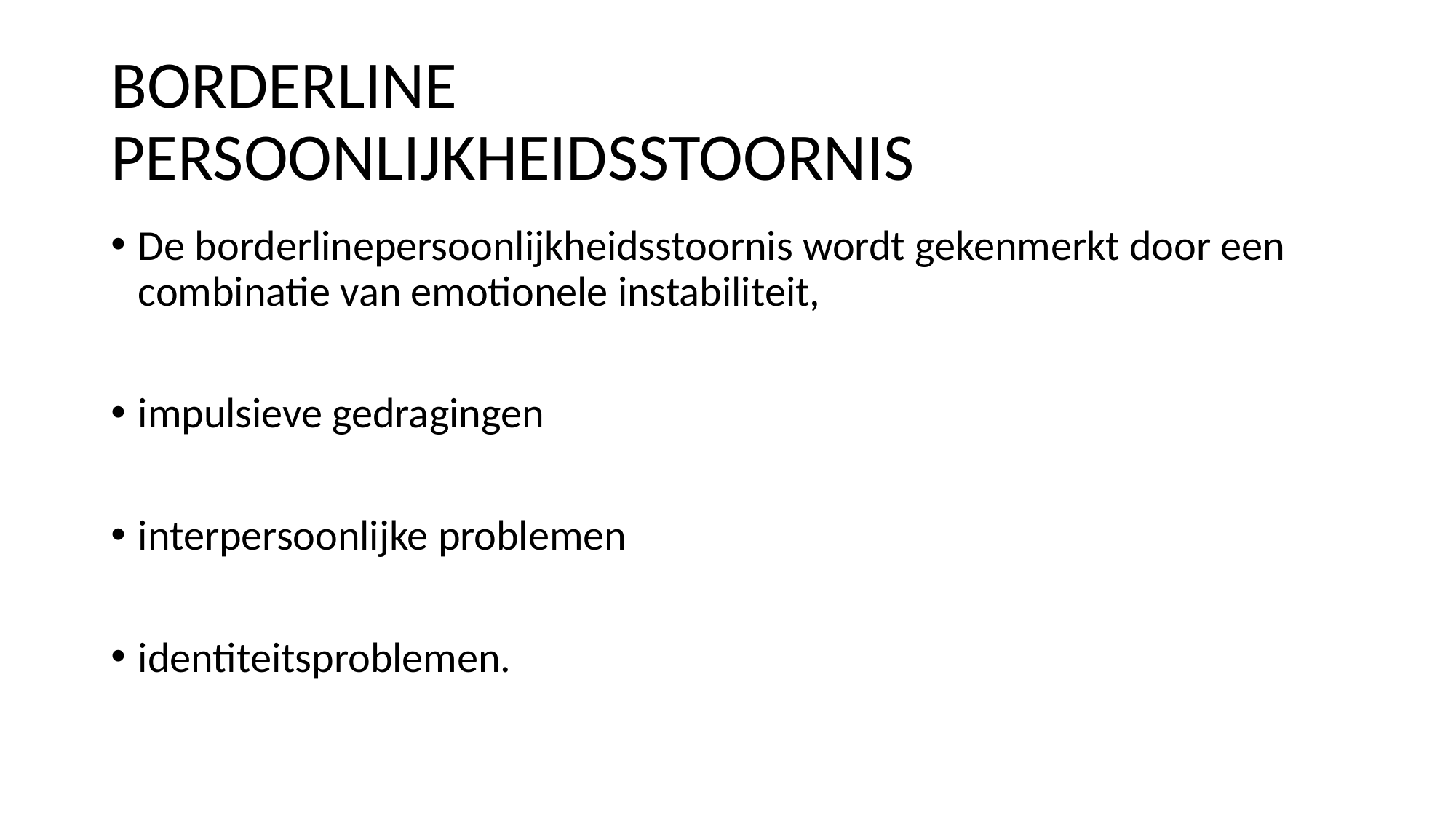

# Borderline persoonlijkheidsstoornis
De borderlinepersoonlijkheidsstoornis wordt gekenmerkt door een combinatie van emotionele instabiliteit,

impulsieve gedragingen

interpersoonlijke problemen

identiteitsproblemen.